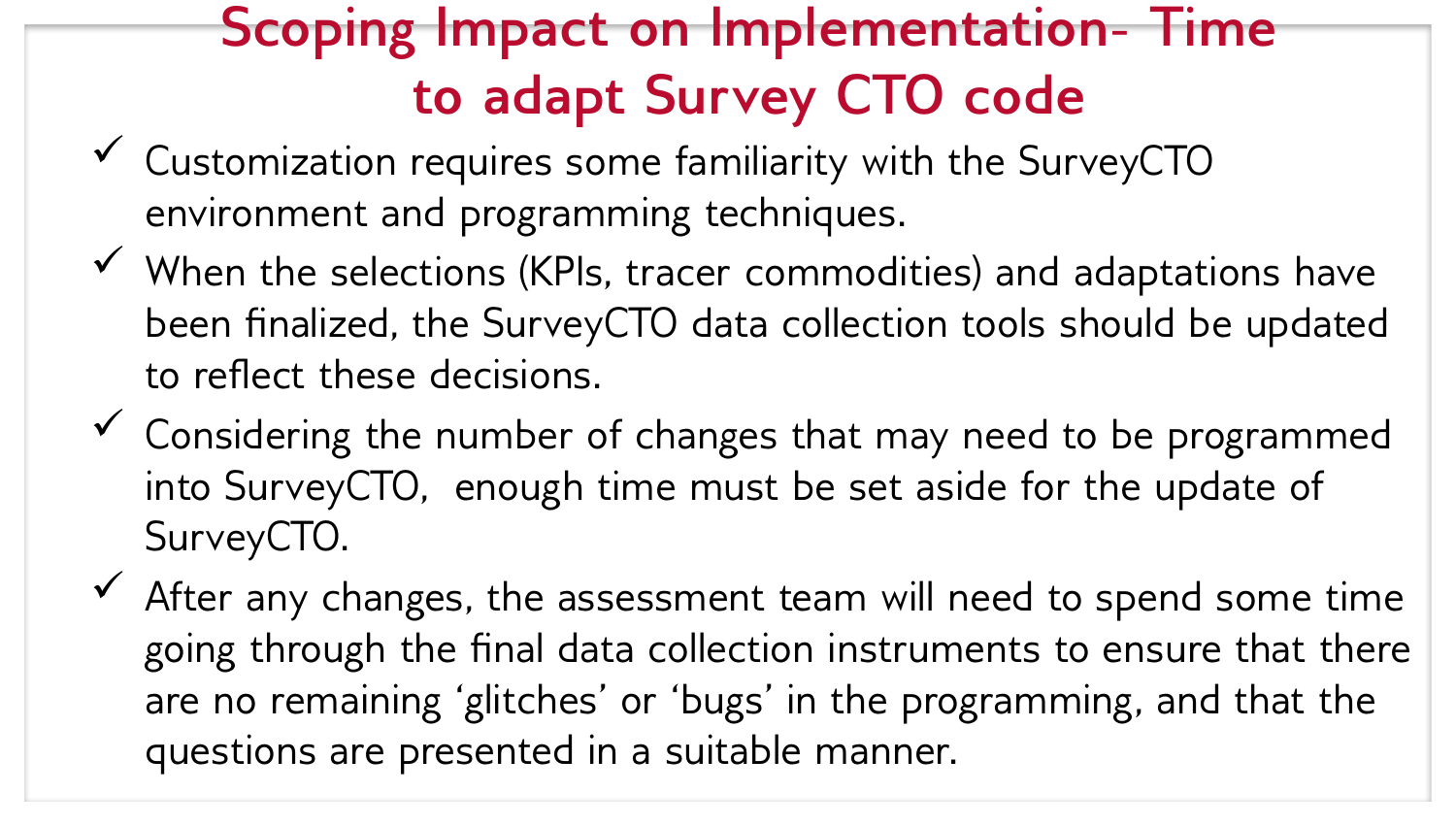

# Scoping Impact on Implementation- Time to adapt Survey CTO code
Customization requires some familiarity with the SurveyCTO environment and programming techniques.
When the selections (KPIs, tracer commodities) and adaptations have been finalized, the SurveyCTO data collection tools should be updated to reflect these decisions.
Considering the number of changes that may need to be programmed into SurveyCTO,  enough time must be set aside for the update of SurveyCTO.
After any changes, the assessment team will need to spend some time going through the final data collection instruments to ensure that there are no remaining ‘glitches’ or ‘bugs’ in the programming, and that the questions are presented in a suitable manner.